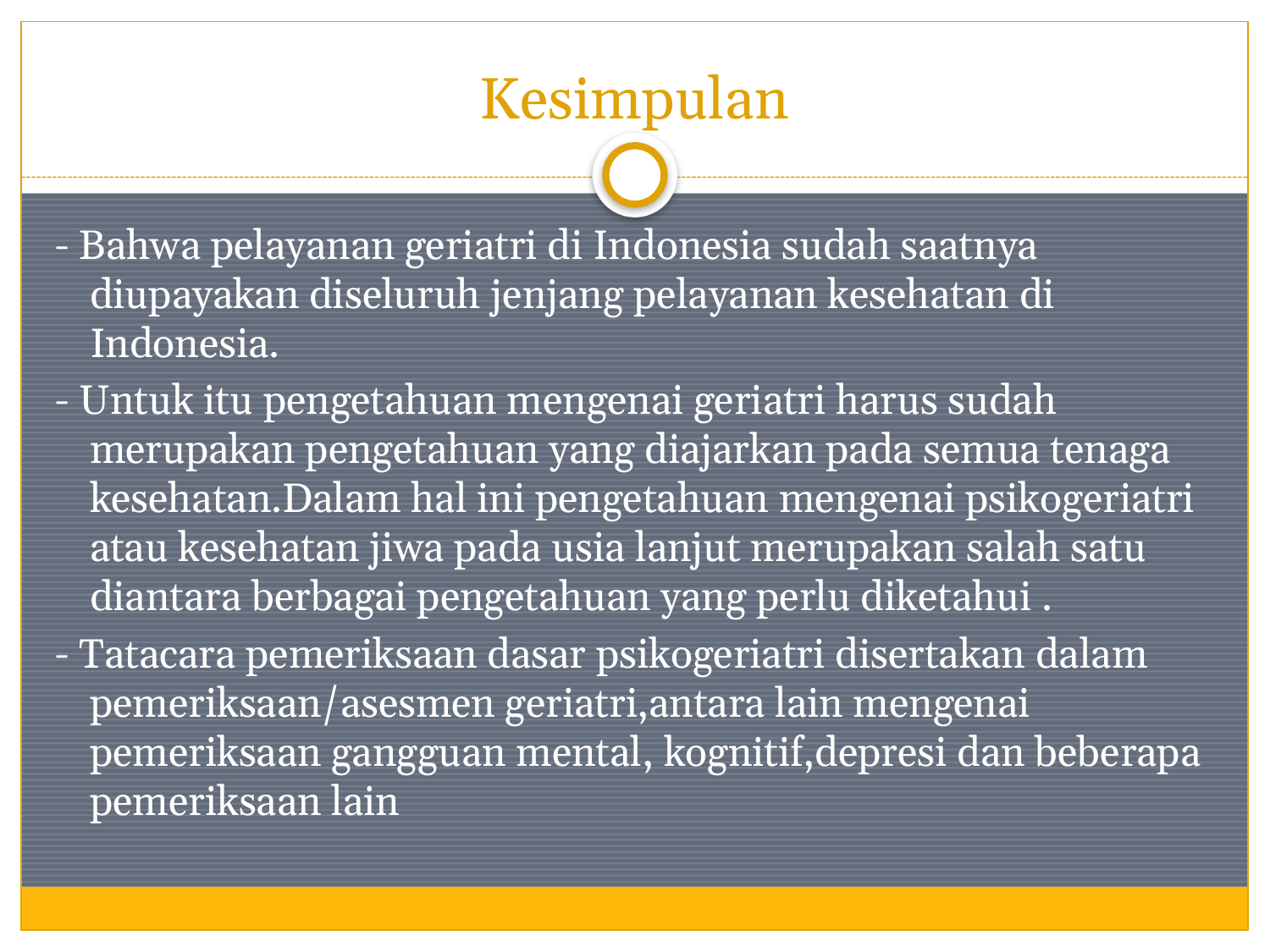

# Kesimpulan
- Bahwa pelayanan geriatri di Indonesia sudah saatnya diupayakan diseluruh jenjang pelayanan kesehatan di Indonesia.
- Untuk itu pengetahuan mengenai geriatri harus sudah merupakan pengetahuan yang diajarkan pada semua tenaga kesehatan.Dalam hal ini pengetahuan mengenai psikogeriatri atau kesehatan jiwa pada usia lanjut merupakan salah satu diantara berbagai pengetahuan yang perlu diketahui .
- Tatacara pemeriksaan dasar psikogeriatri disertakan dalam pemeriksaan/asesmen geriatri,antara lain mengenai pemeriksaan gangguan mental, kognitif,depresi dan beberapa pemeriksaan lain